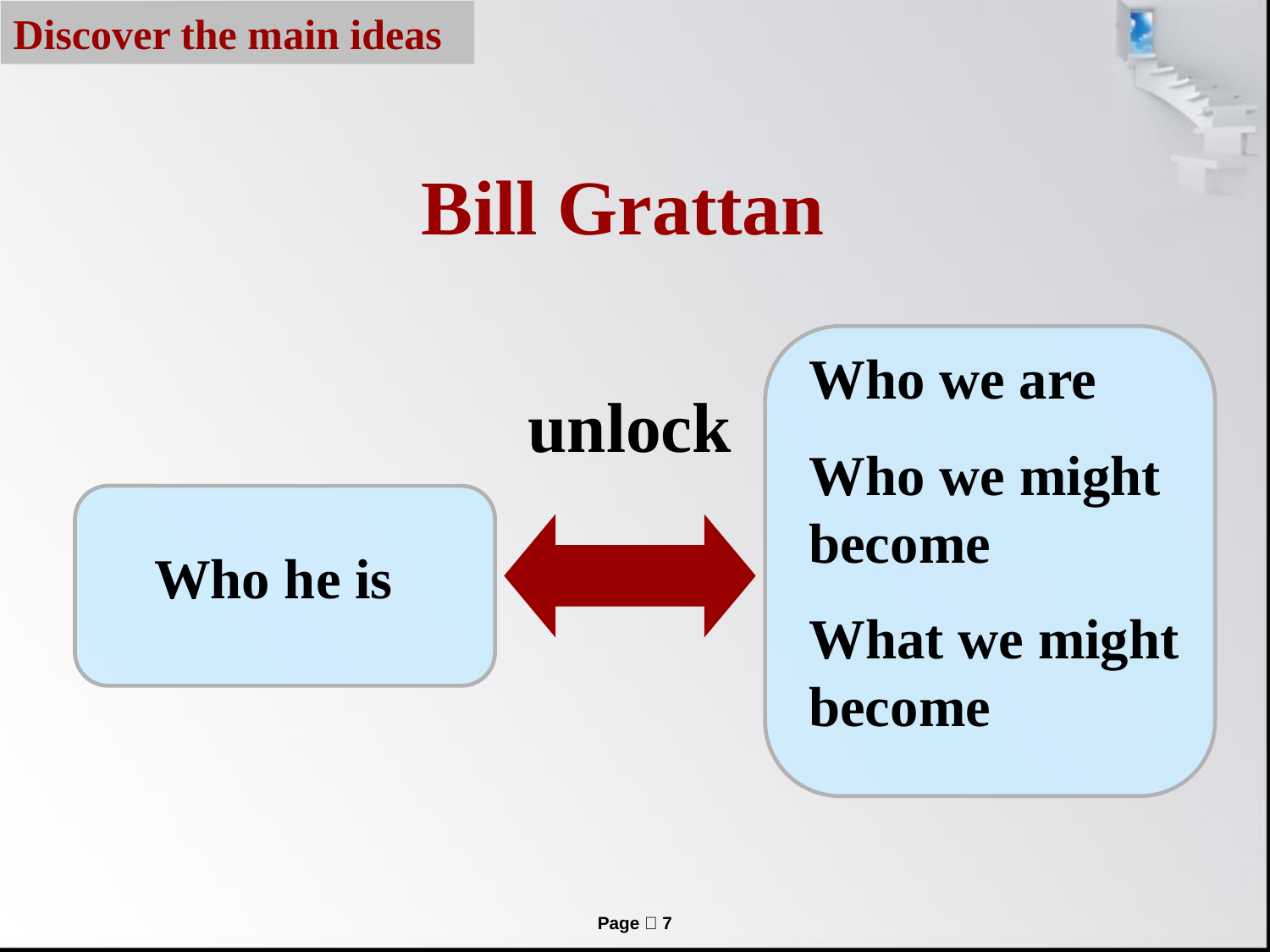

Discover the main ideas
Bill Grattan

Who we are
Who we might become
What we might become

    Who he is
unlock